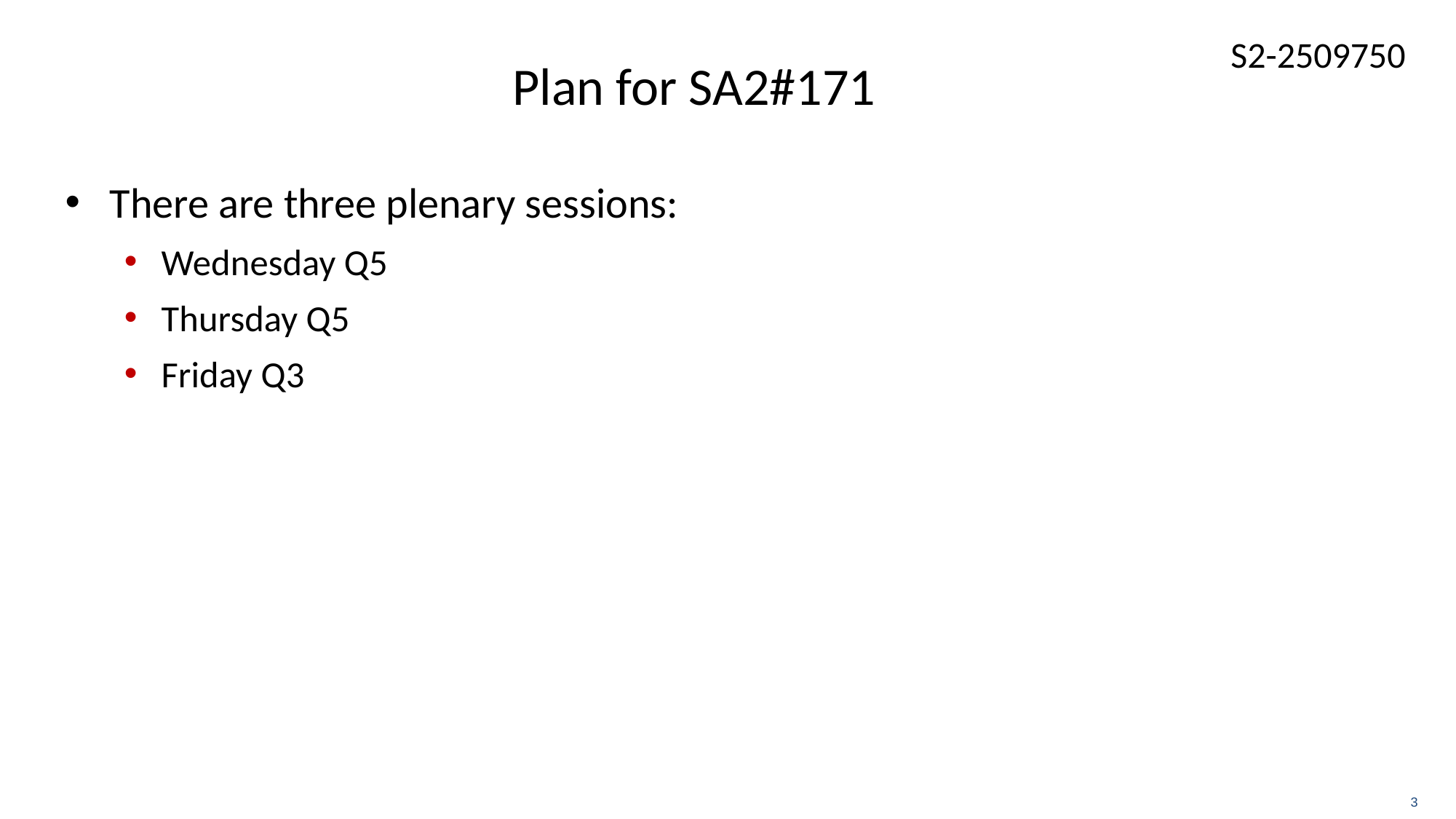

# Plan for SA2#171
There are three plenary sessions:
Wednesday Q5
Thursday Q5
Friday Q3